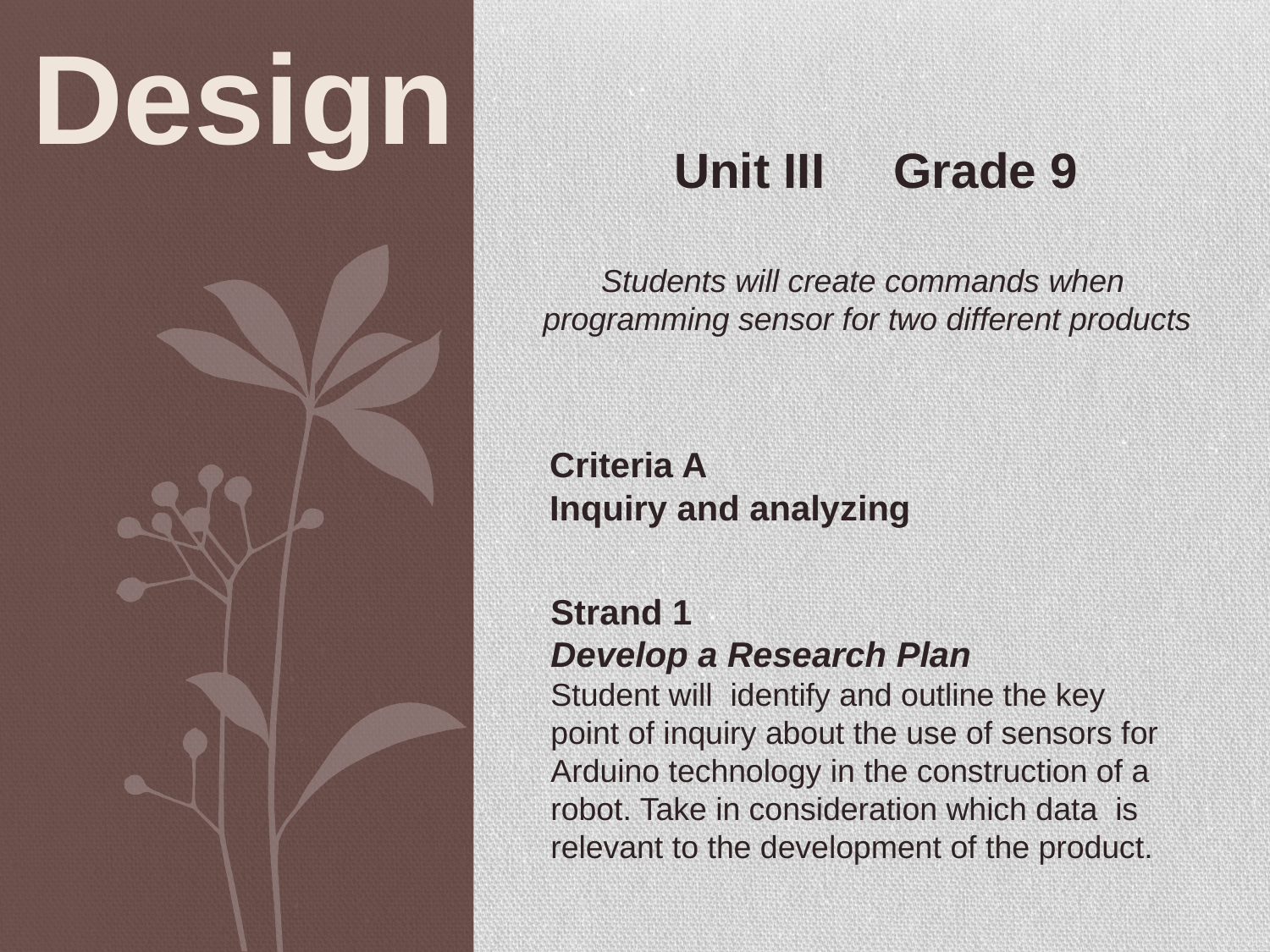

Design
 Unit III     Grade 9

Students will create commands when  programming sensor for two different products
Criteria A
Inquiry and analyzing

Strand 1
Develop a Research Plan
Student will  identify and outline the key point of inquiry about the use of sensors for Arduino technology in the construction of a robot. Take in consideration which data  is relevant to the development of the product.